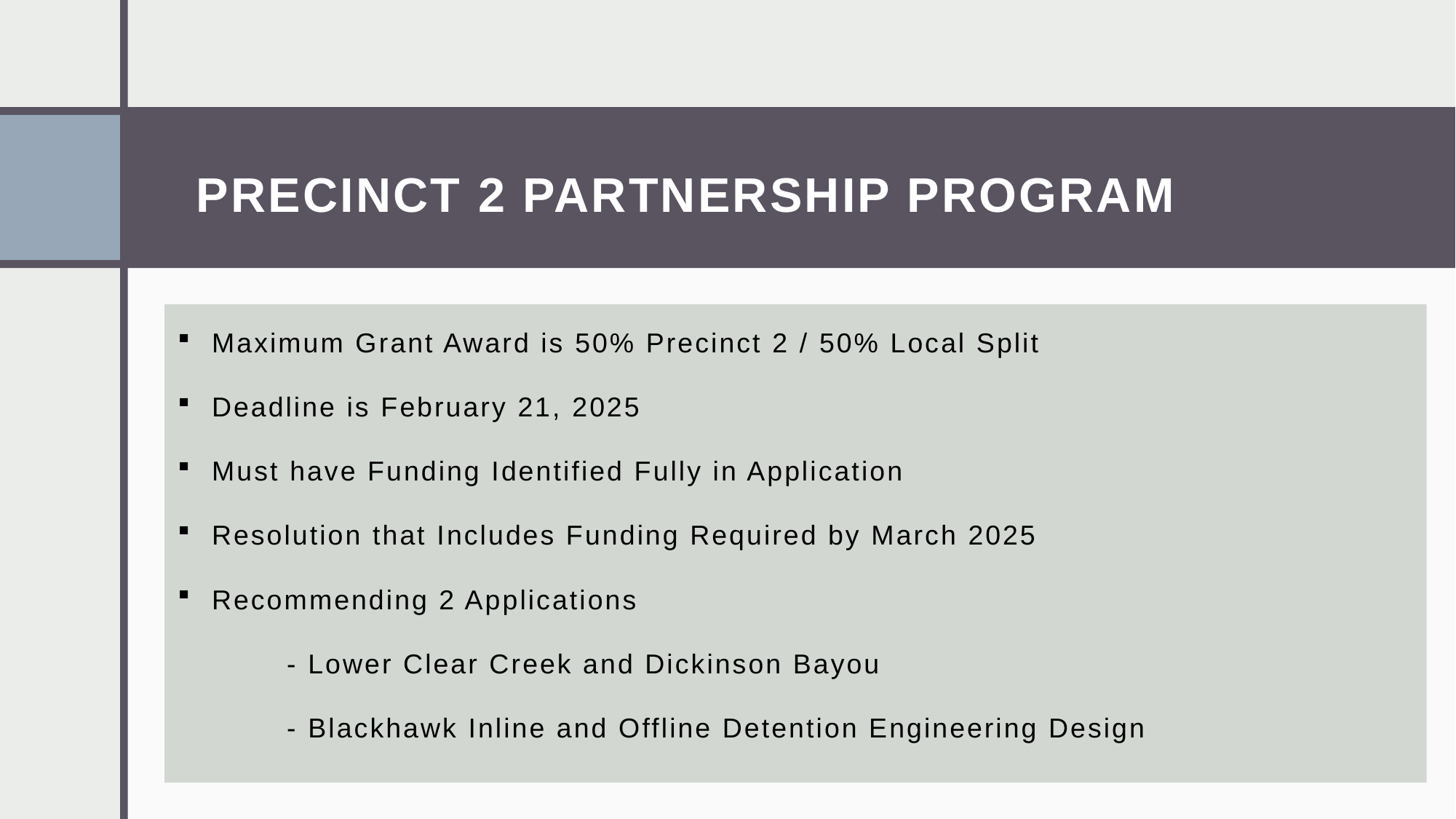

# PRECINCT 2 PARTNERSHIP PROGRAM
Maximum Grant Award is 50% Precinct 2 / 50% Local Split
Deadline is February 21, 2025
Must have Funding Identified Fully in Application
Resolution that Includes Funding Required by March 2025
Recommending 2 Applications
	- Lower Clear Creek and Dickinson Bayou
	- Blackhawk Inline and Offline Detention Engineering Design